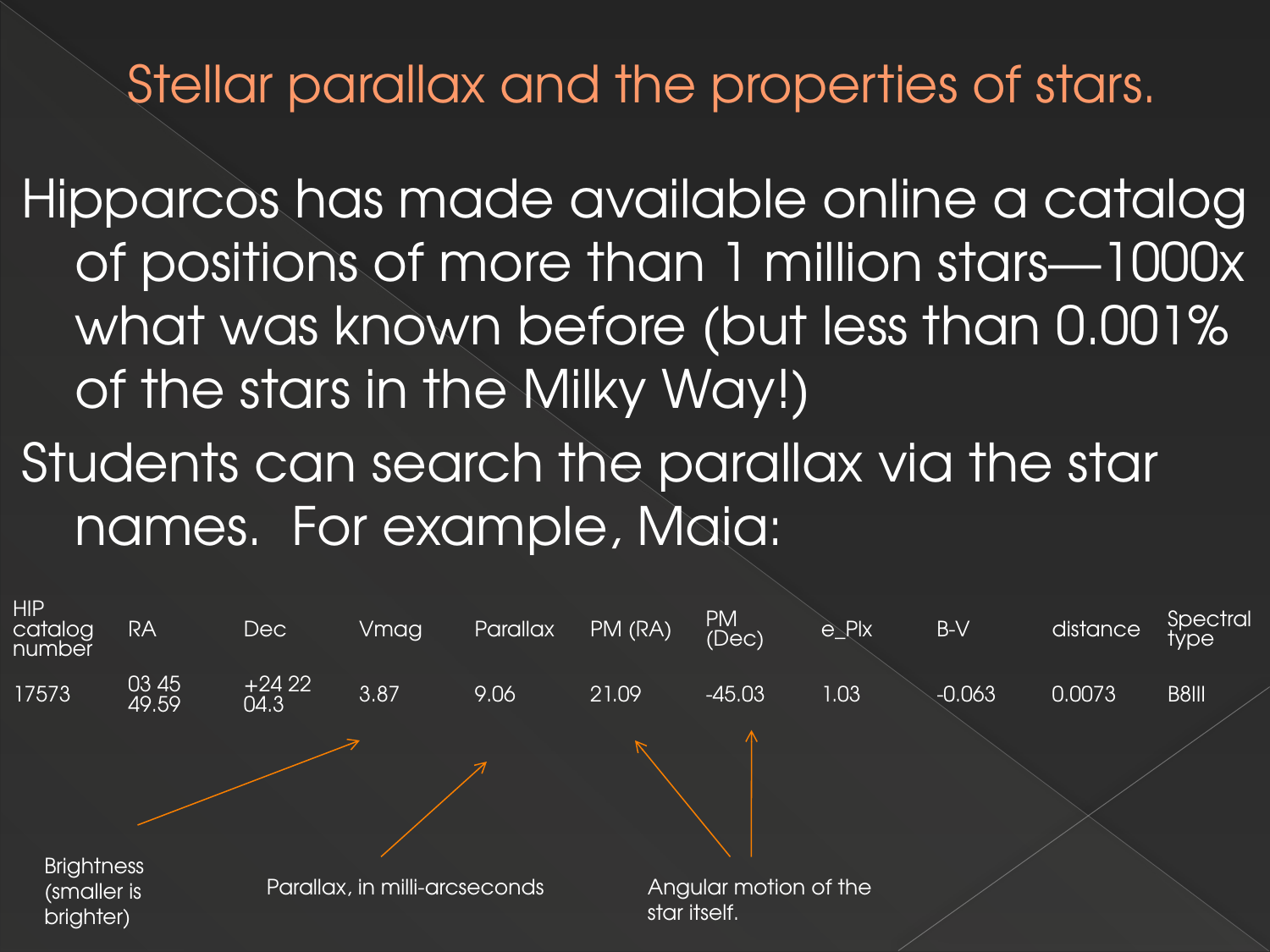

# Stellar parallax and the properties of stars.
Hipparcos has made available online a catalog of positions of more than 1 million stars—1000x what was known before (but less than 0.001% of the stars in the Milky Way!)
Students can search the parallax via the star names.  For example, Maia:

| HIP catalog number | RA | Dec | Vmag | Parallax | PM (RA) | PM (Dec) | e\_Plx | B-V | distance | Spectral type | Notes |
| --- | --- | --- | --- | --- | --- | --- | --- | --- | --- | --- | --- |
| 17573 | 03 45 49.59 | +24 22 04.3 | 3.87 | 9.06 | 21.09 | -45.03 | 1.03 | -0.063 | 0.0073 | B8III |  |
Brightness (smaller is brighter)
Parallax, in milli-arcseconds
Angular motion of the star itself.